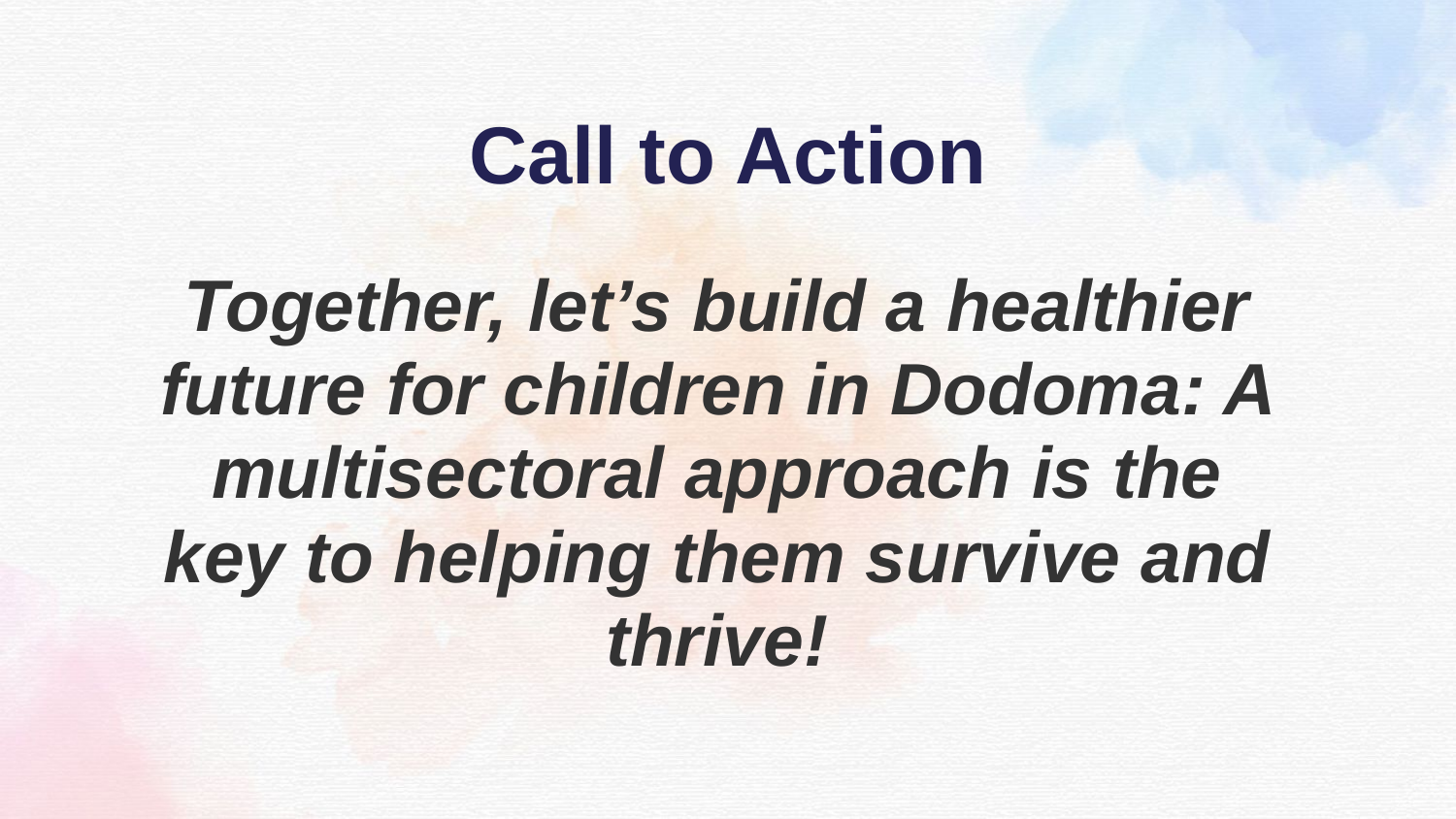

Call to Action
Together, let’s build a healthier future for children in Dodoma: A multisectoral approach is the key to helping them survive and thrive!